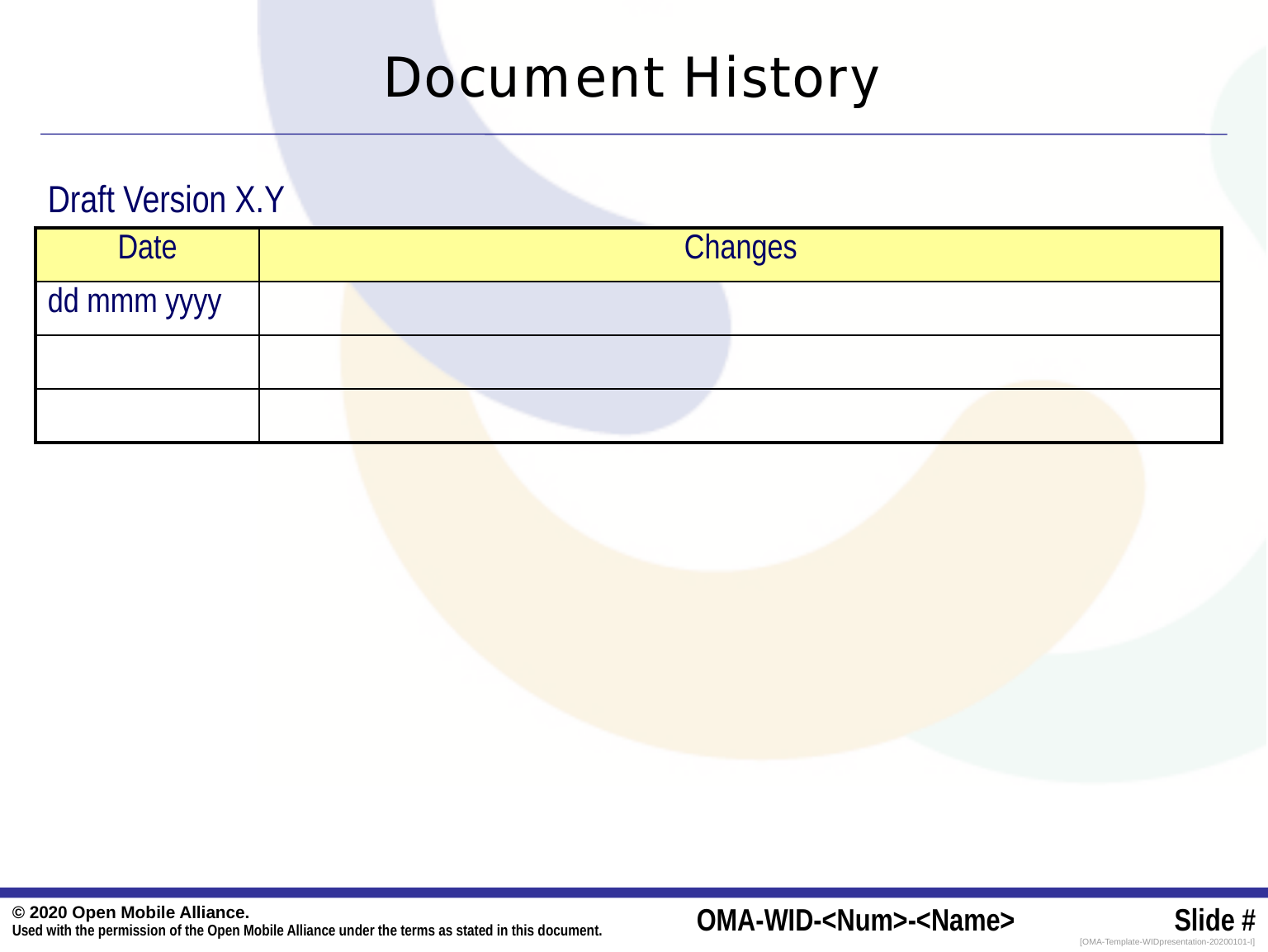

Document History
Draft Version X.Y

| Date | Changes |
| --- | --- |
| dd mmm yyyy |  |
|  |  |
|  |  |